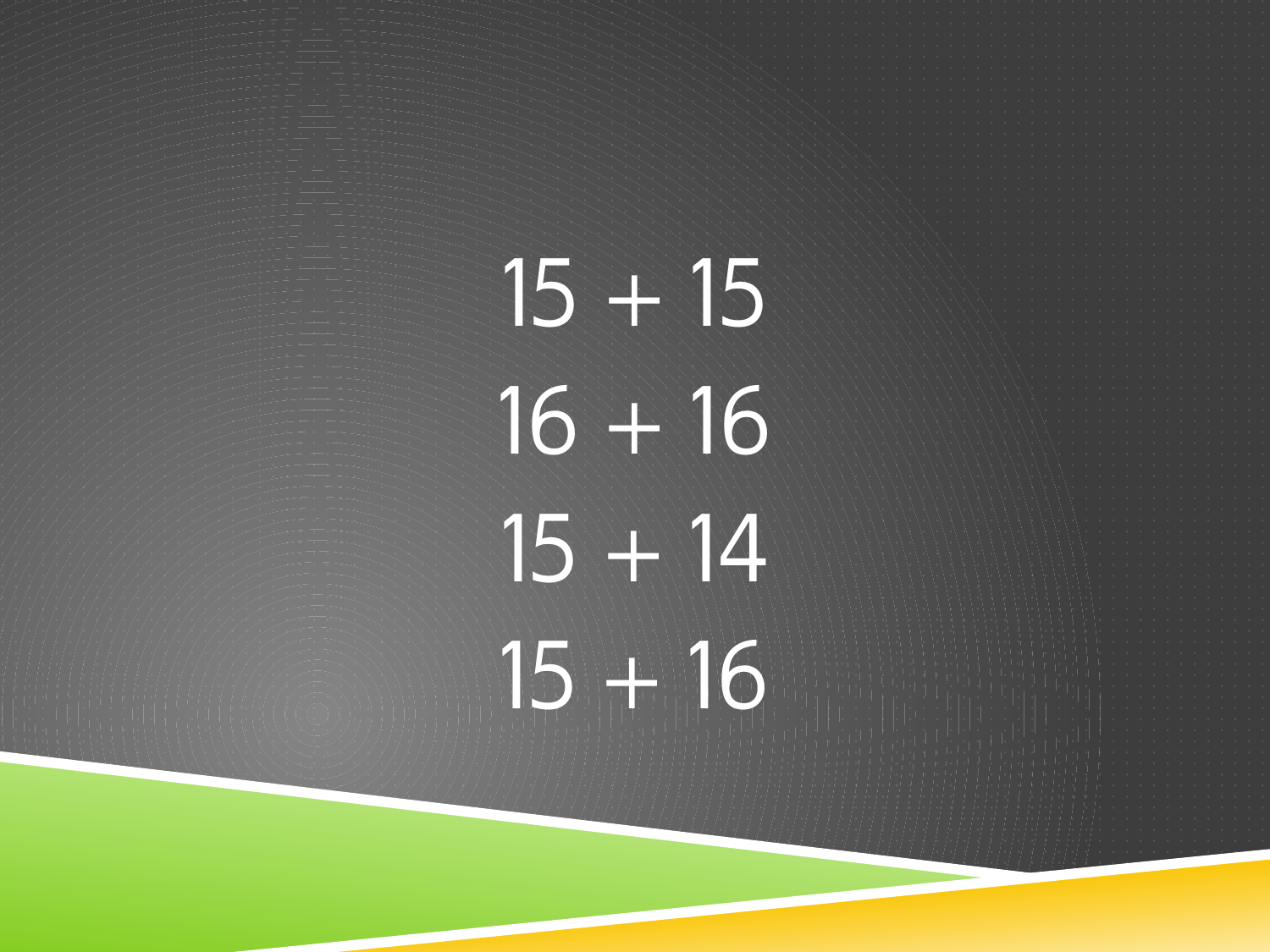

15 + 15
16 + 16
15 + 14
15 + 16